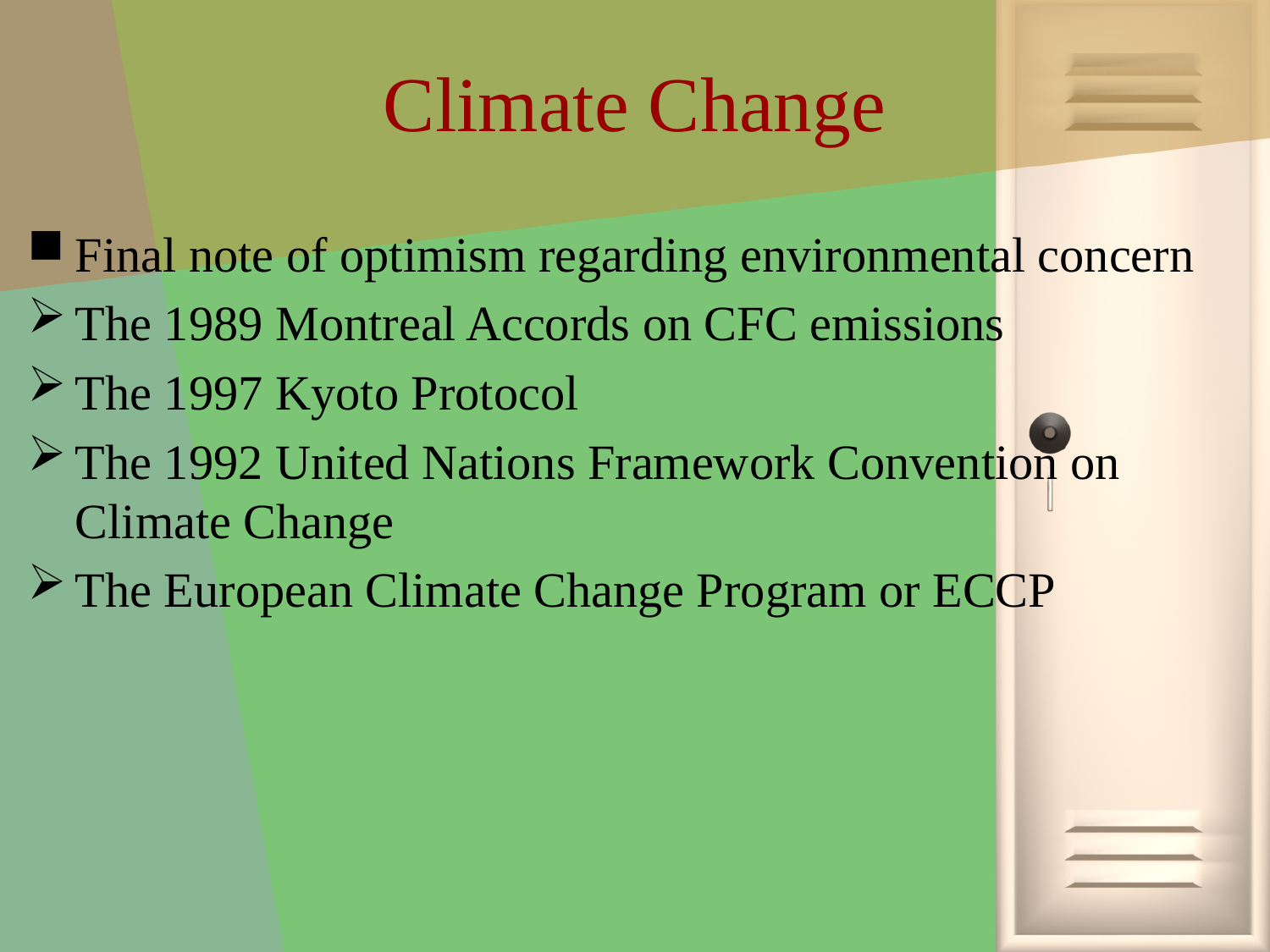

# Climate Change
Final note of optimism regarding environmental concern
The 1989 Montreal Accords on CFC emissions
The 1997 Kyoto Protocol
The 1992 United Nations Framework Convention on Climate Change
The European Climate Change Program or ECCP